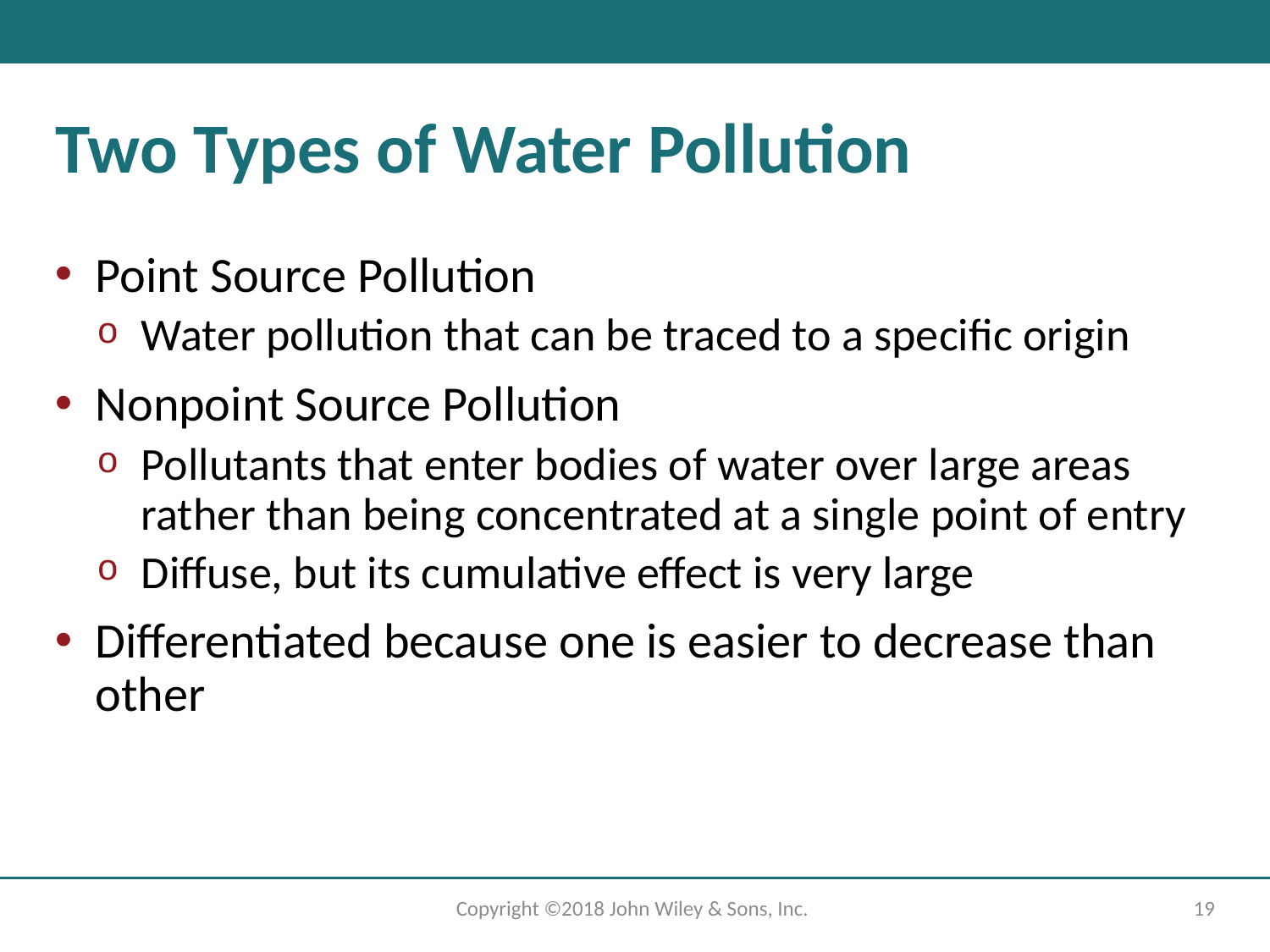

# Two Types of Water Pollution
Point Source Pollution
Water pollution that can be traced to a specific origin
Nonpoint Source Pollution
Pollutants that enter bodies of water over large areas rather than being concentrated at a single point of entry
Diffuse, but its cumulative effect is very large
Differentiated because one is easier to decrease than other
Copyright ©2018 John Wiley & Sons, Inc.
19